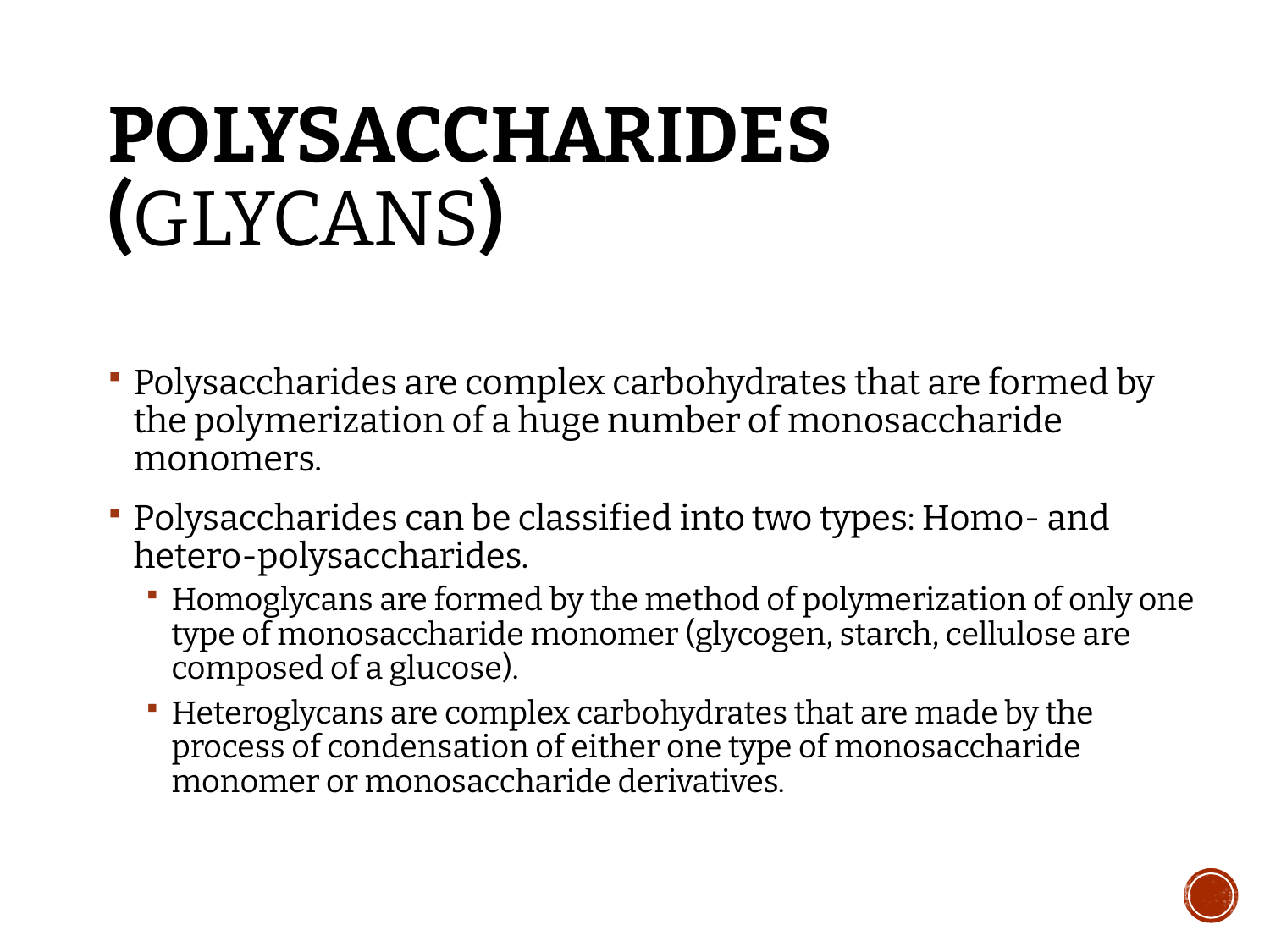

# Polysaccharides (glycans)

Polysaccharides are complex carbohydrates that are formed by the polymerization of a huge number of monosaccharide monomers.
Polysaccharides can be classified into two types: Homo- and hetero-polysaccharides.
Homoglycans are formed by the method of polymerization of only one type of monosaccharide monomer (glycogen, starch, cellulose are composed of a glucose).
Heteroglycans are complex carbohydrates that are made by the process of condensation of either one type of monosaccharide monomer or monosaccharide derivatives.